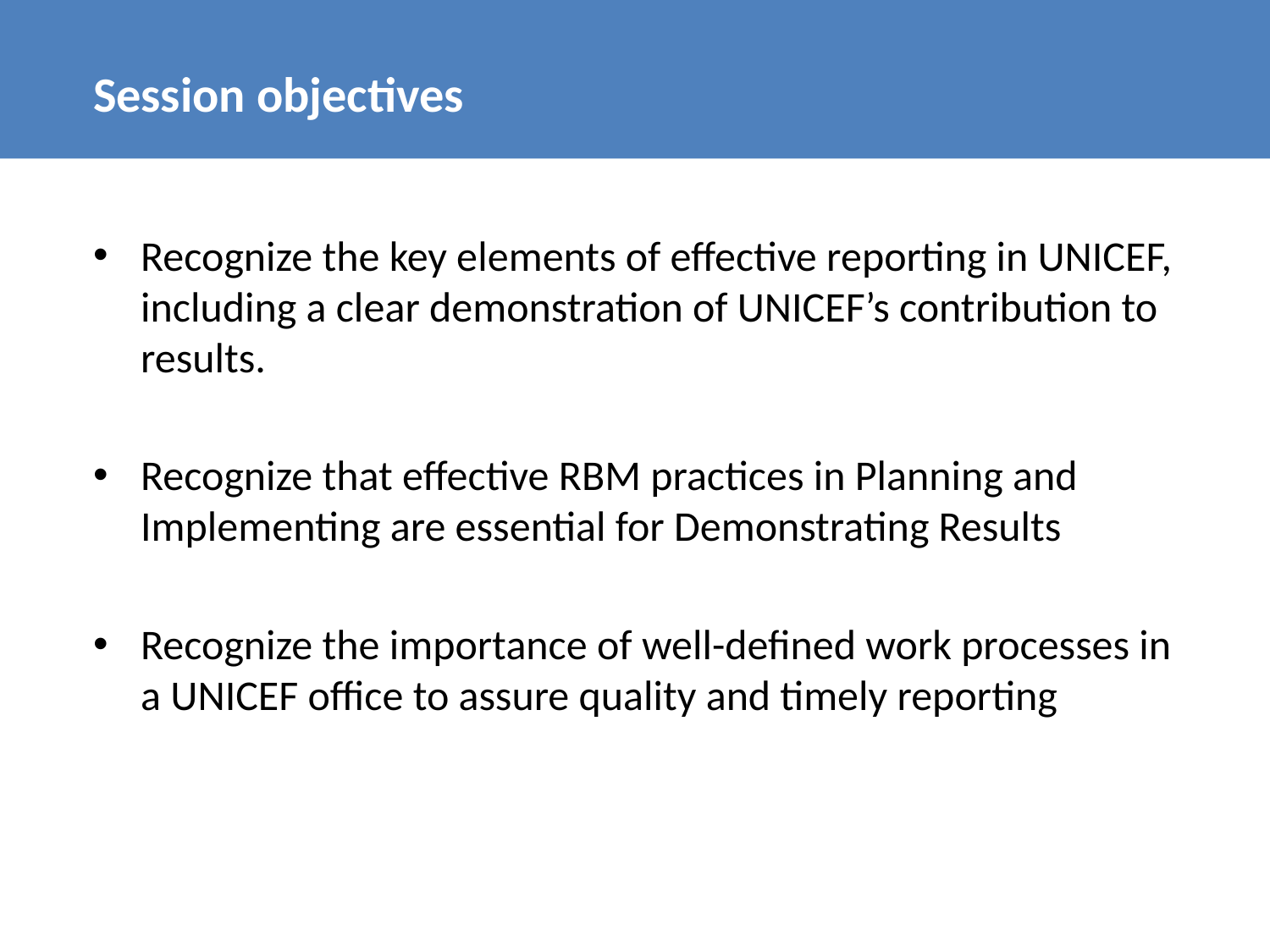

# Session objectives
Recognize the key elements of effective reporting in UNICEF, including a clear demonstration of UNICEF’s contribution to results.

Recognize that effective RBM practices in Planning and Implementing are essential for Demonstrating Results

Recognize the importance of well-defined work processes in a UNICEF office to assure quality and timely reporting